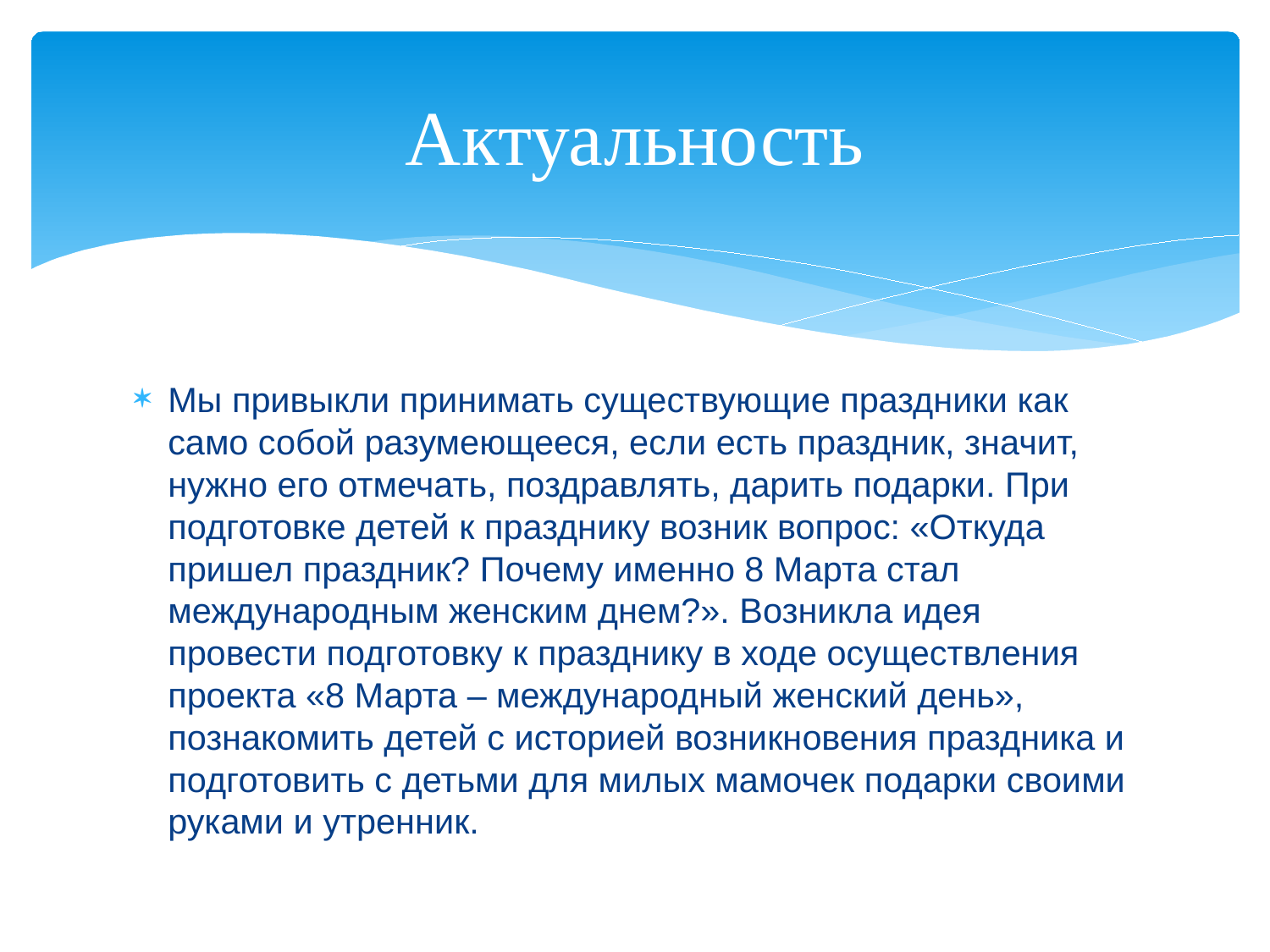

# Актуальность
Мы привыкли принимать существующие праздники как само собой разумеющееся, если есть праздник, значит, нужно его отмечать, поздравлять, дарить подарки. При подготовке детей к празднику возник вопрос: «Откуда пришел праздник? Почему именно 8 Марта стал международным женским днем?». Возникла идея провести подготовку к празднику в ходе осуществления проекта «8 Марта – международный женский день», познакомить детей с историей возникновения праздника и подготовить с детьми для милых мамочек подарки своими руками и утренник.